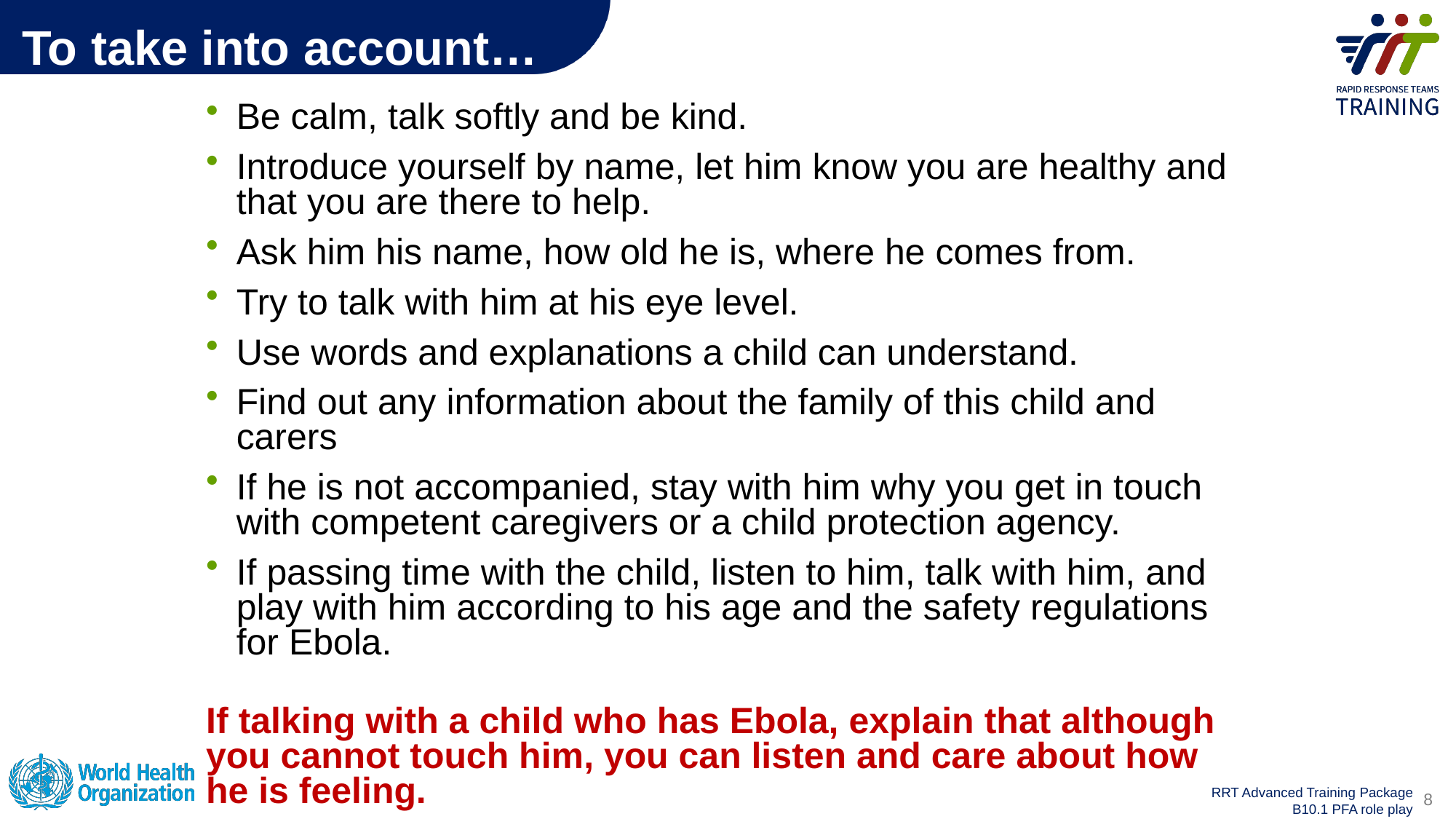

To take into account…
Be calm, talk softly and be kind.
Introduce yourself by name, let him know you are healthy and that you are there to help.
Ask him his name, how old he is, where he comes from.
Try to talk with him at his eye level.
Use words and explanations a child can understand.
Find out any information about the family of this child and carers
If he is not accompanied, stay with him why you get in touch with competent caregivers or a child protection agency.
If passing time with the child, listen to him, talk with him, and play with him according to his age and the safety regulations for Ebola.

If talking with a child who has Ebola, explain that although you cannot touch him, you can listen and care about how he is feeling.